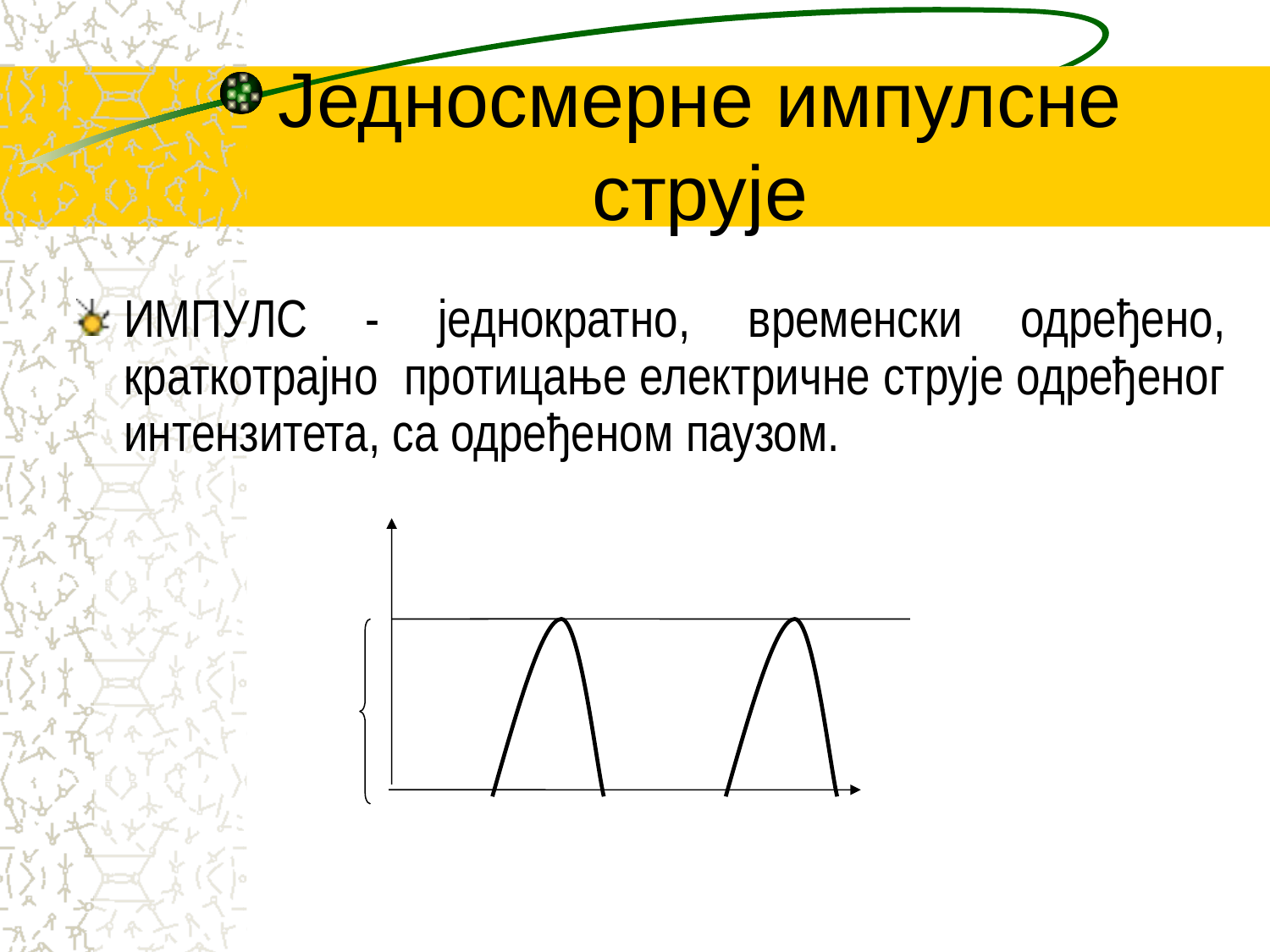

# Једносмерне импулсне струје
ИМПУЛС - једнократно, временски одређено, краткотрајно  протицање елeктричне струје одређеног интензитета, са одређеном паузом.